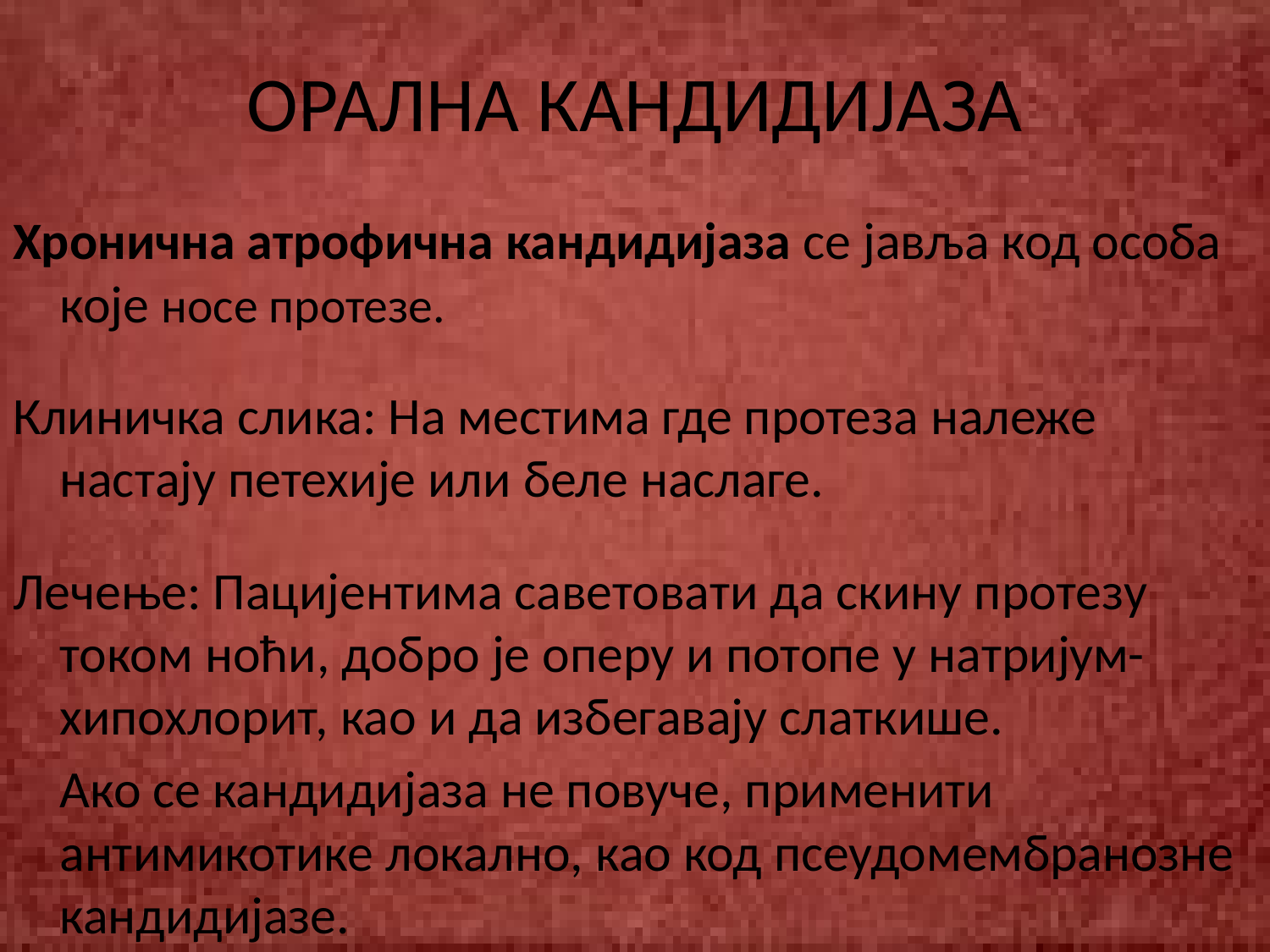

# ОРАЛНА КАНДИДИЈАЗА
Хронична атрофична кандидијаза се јавља код особа које носе протезе.

Клиничка слика: На местима где протеза належе настају петехије или беле наслаге.

Лечење: Пацијентима саветовати да скину протезу током ноћи, добро је оперу и потопе у натријум-хипохлорит, као и да избегавају слаткише.
	Ако се кандидијаза не повуче, применити антимикотике локално, као код псеудомембранозне кандидијазе.